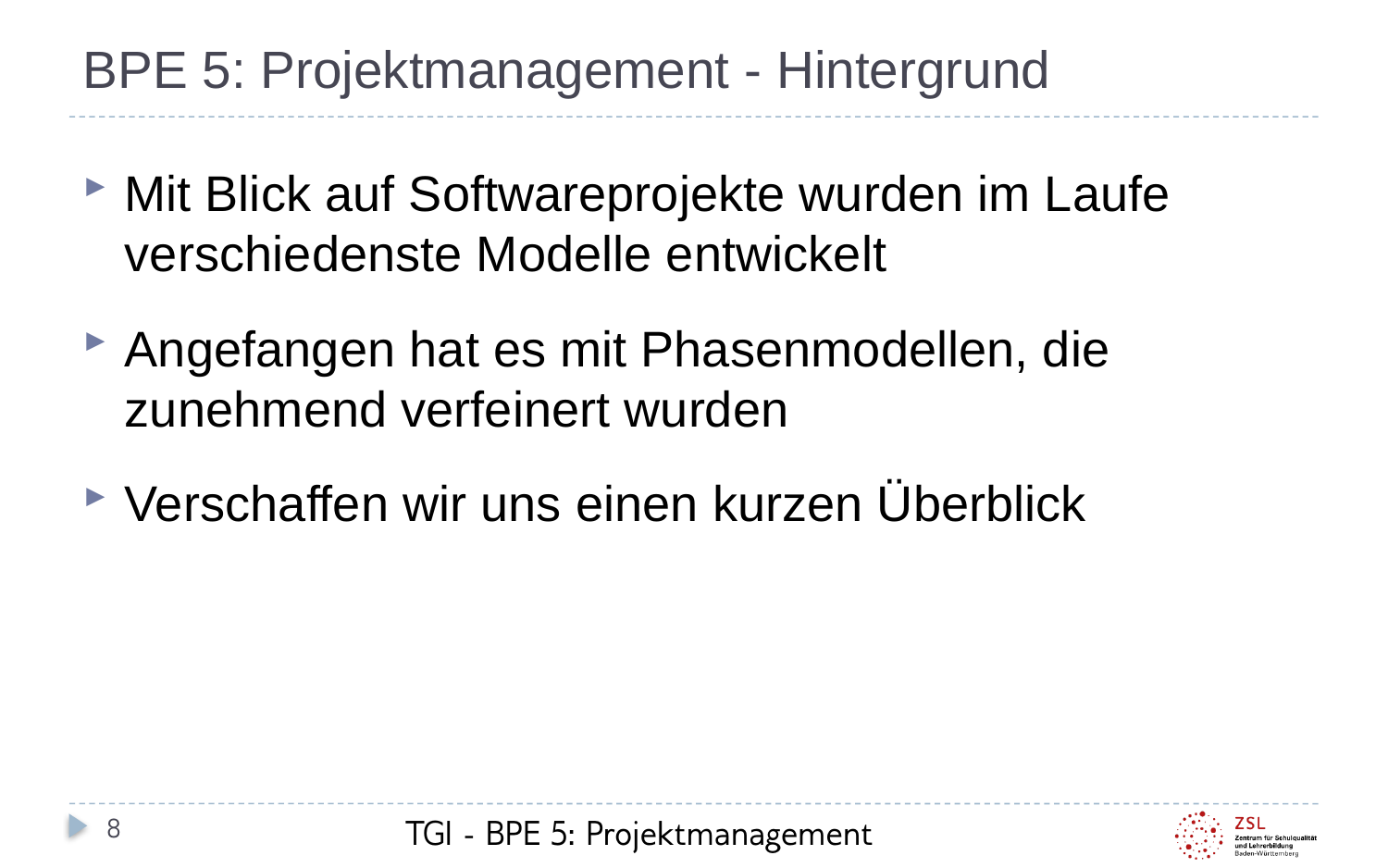

# BPE 5: Projektmanagement - Hintergrund
Mit Blick auf Softwareprojekte wurden im Laufe verschiedenste Modelle entwickelt
Angefangen hat es mit Phasenmodellen, die zunehmend verfeinert wurden
Verschaffen wir uns einen kurzen Überblick
TGI - BPE 5: Projektmanagement
8